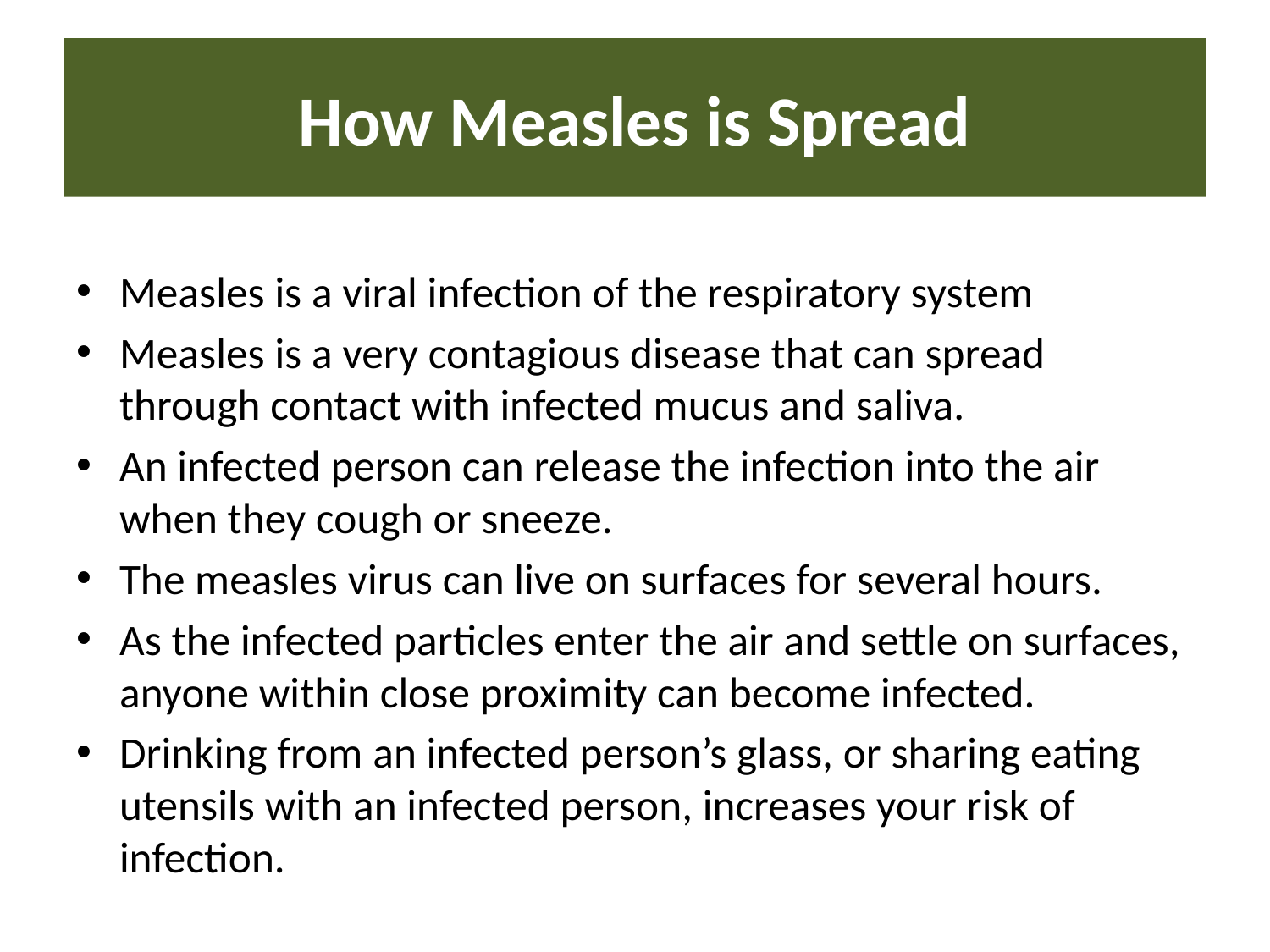

# How Measles is Spread

Measles is a viral infection of the respiratory system
Measles is a very contagious disease that can spread through contact with infected mucus and saliva.
An infected person can release the infection into the air when they cough or sneeze.
The measles virus can live on surfaces for several hours.
As the infected particles enter the air and settle on surfaces, anyone within close proximity can become infected.
Drinking from an infected person’s glass, or sharing eating utensils with an infected person, increases your risk of infection.